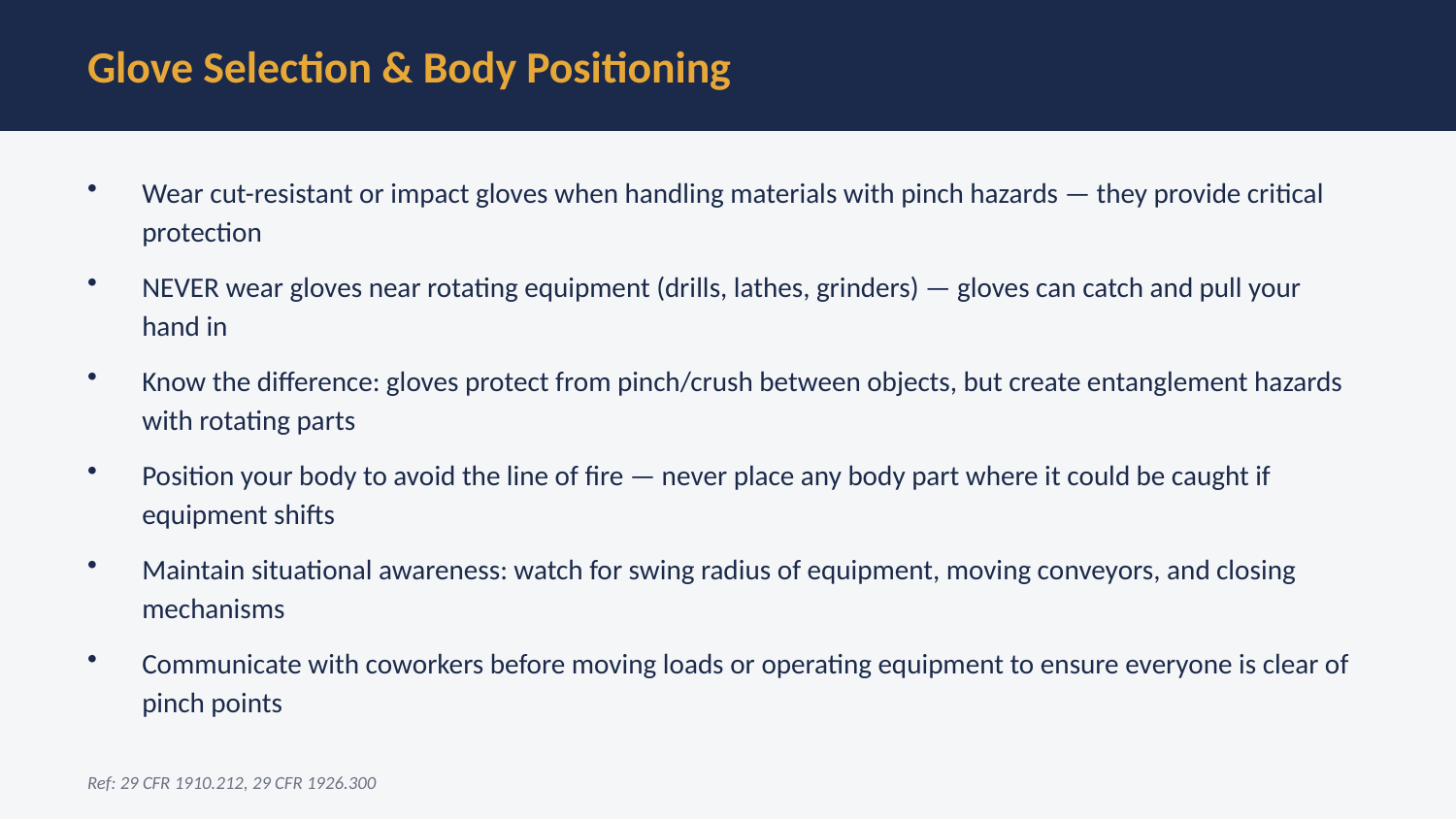

Glove Selection & Body Positioning
Wear cut-resistant or impact gloves when handling materials with pinch hazards — they provide critical protection
NEVER wear gloves near rotating equipment (drills, lathes, grinders) — gloves can catch and pull your hand in
Know the difference: gloves protect from pinch/crush between objects, but create entanglement hazards with rotating parts
Position your body to avoid the line of fire — never place any body part where it could be caught if equipment shifts
Maintain situational awareness: watch for swing radius of equipment, moving conveyors, and closing mechanisms
Communicate with coworkers before moving loads or operating equipment to ensure everyone is clear of pinch points
Ref: 29 CFR 1910.212, 29 CFR 1926.300